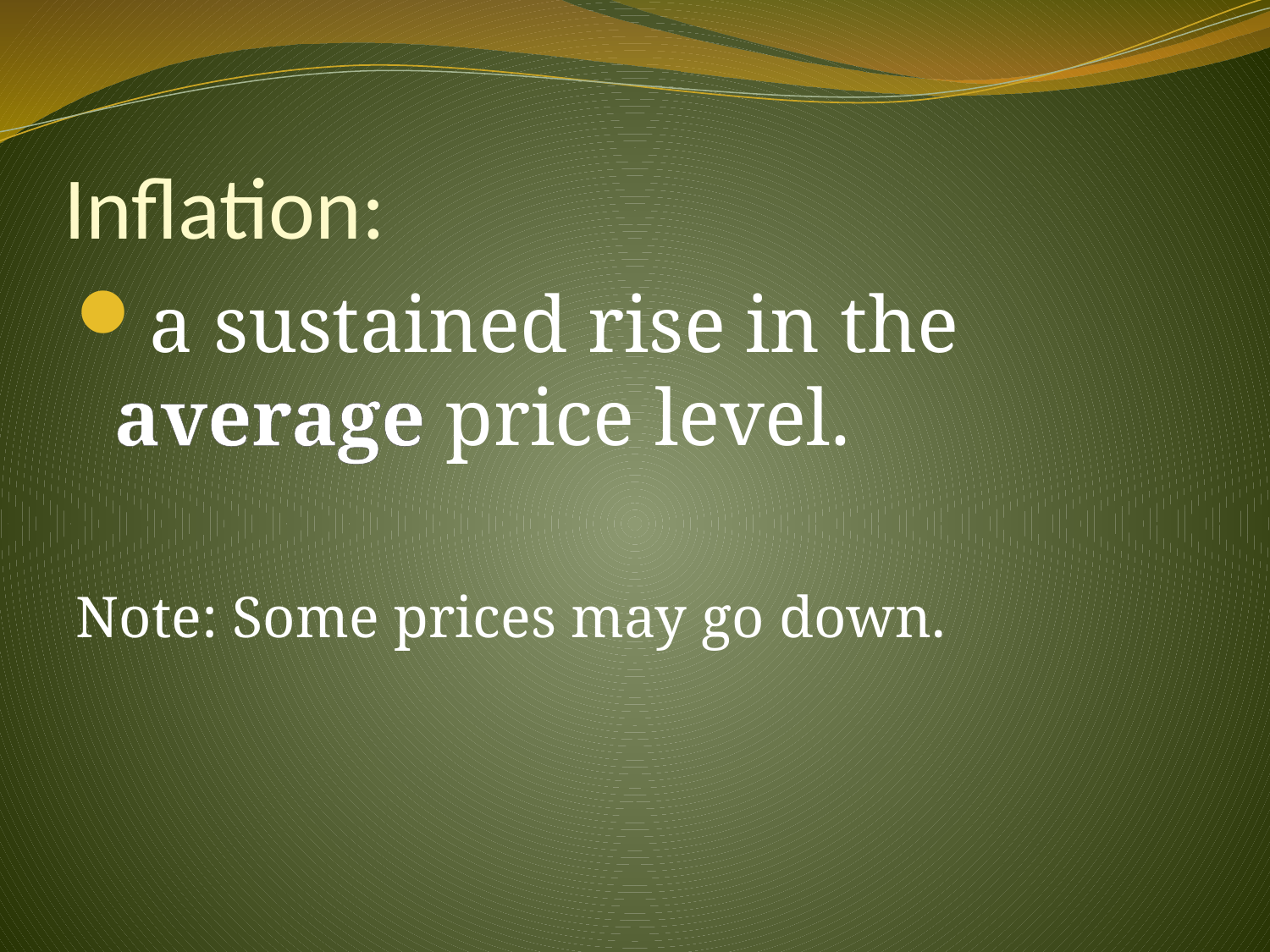

# Inflation:
a sustained rise in the average price level.

Note: Some prices may go down.